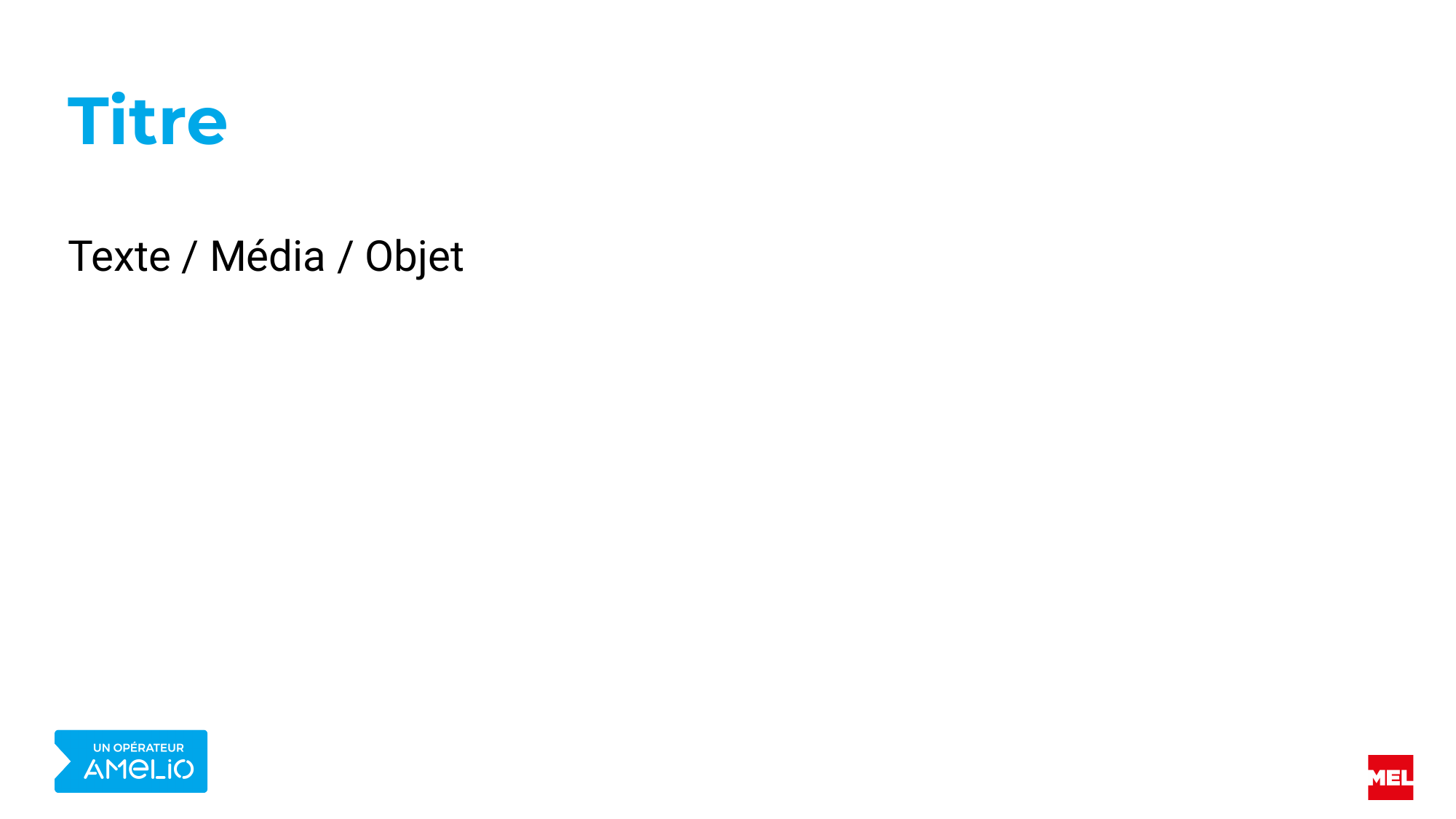

# Titre
Texte / Média / Objet